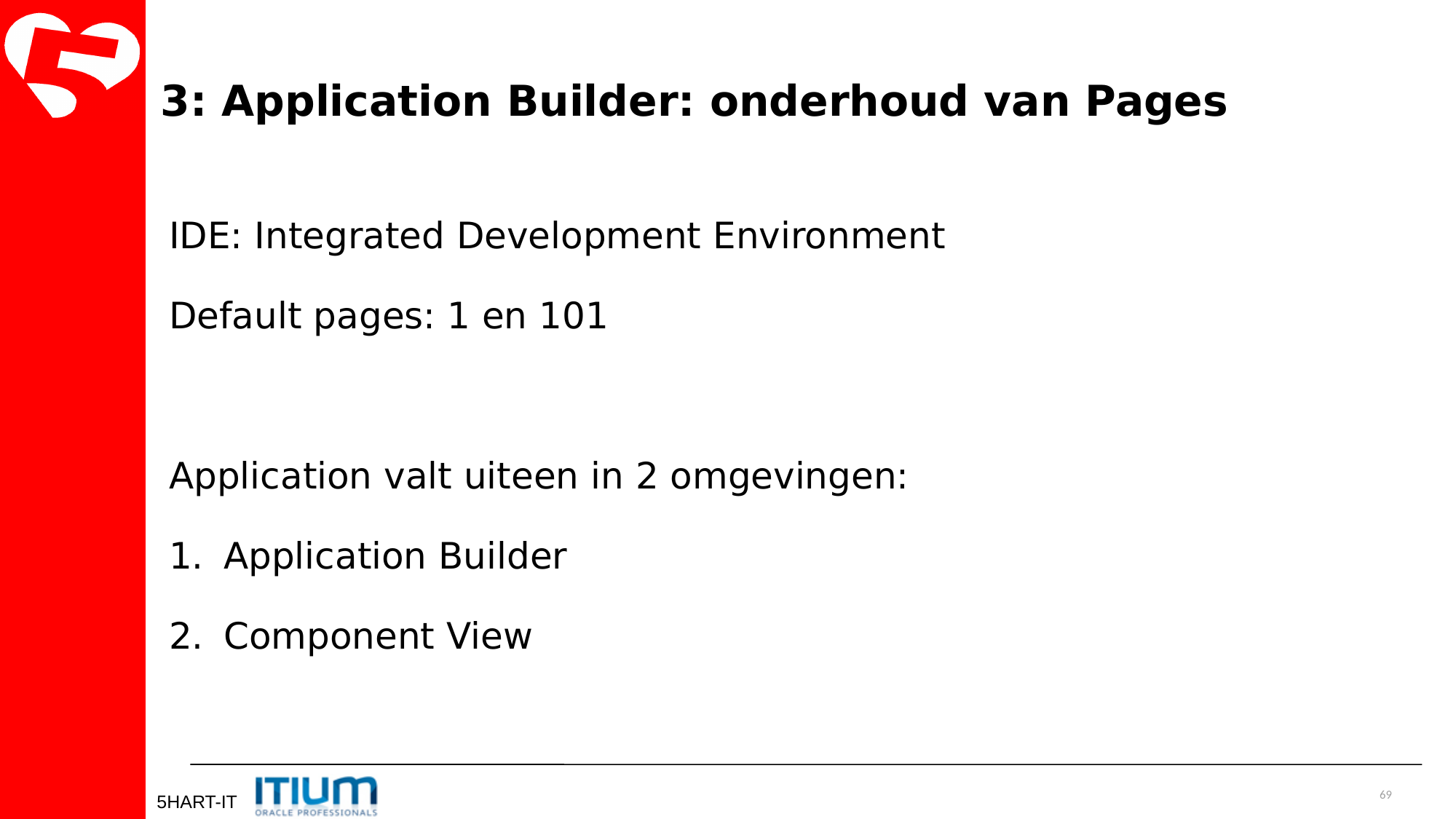

3: Application Builder: onderhoud van Pages
IDE: Integrated Development Environment
Default pages: 1 en 101

Application valt uiteen in 2 omgevingen:
Application Builder
Component View

69